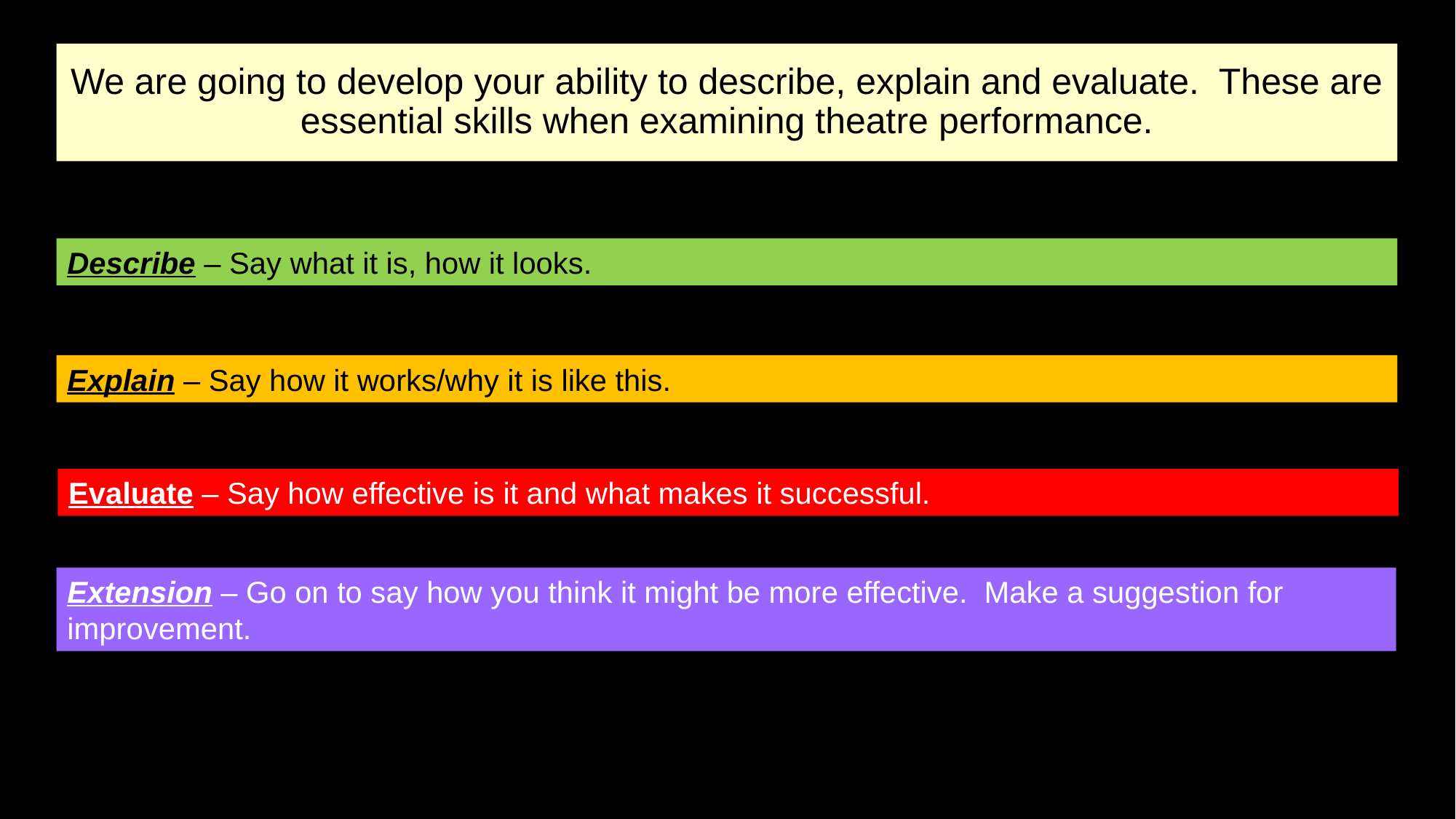

# We are going to develop your ability to describe, explain and evaluate.  These are essential skills when examining theatre performance.
Describe – Say what it is, how it looks.
Explain – Say how it works/why it is like this.
Evaluate – Say how effective is it and what makes it successful.
Extension – Go on to say how you think it might be more effective.  Make a suggestion for improvement.